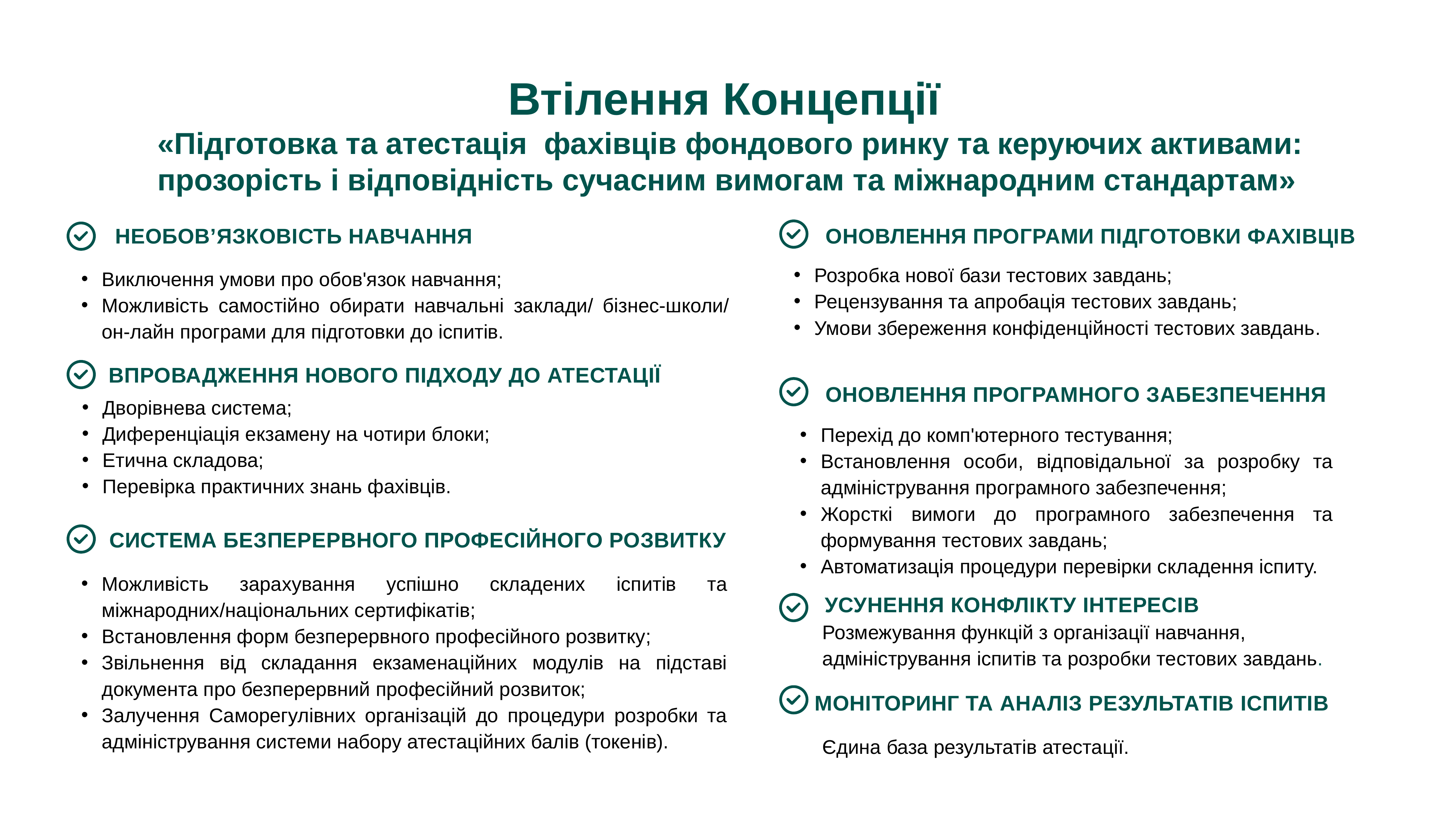

Втілення Концепції
«Підготовка та атестація  фахівців фондового ринку та керуючих активами:
 прозорість і відповідність сучасним вимогам та міжнародним стандартам»

Необов’язковість навчання
Оновлення програми підготовки фахівців
Розробка нової бази тестових завдань;
Рецензування та апробація тестових завдань;
Умови збереження конфіденційності тестових завдань.
Виключення умови про обов'язок навчання;
Можливість самостійно обирати навчальні заклади/ бізнес-школи/ он-лайн програми для підготовки до іспитів.

Впровадження нового підходу до атестації

Оновлення програмного забезпечення
Дворівнева система;
Диференціація екзамену на чотири блоки;
Етична складова;
Перевірка практичних знань фахівців.
Перехід до комп'ютерного тестування;
Встановлення особи, відповідальної за розробку та адміністрування програмного забезпечення;
Жорсткі вимоги до програмного забезпечення та формування тестових завдань;
Автоматизація процедури перевірки складення іспиту.

система безперервного професійного розвитку
Можливість зарахування успішно складених іспитів та міжнародних/національних сертифікатів;
Встановлення форм безперервного професійного розвитку;
Звільнення від складання екзаменаційних модулів на підставі документа про безперервний професійний розвиток;
Залучення Саморегулівних організацій до процедури розробки та адміністрування системи набору атестаційних балів (токенів).

Усунення конфлікту інтересів

Розмежування функцій з організації навчання, адміністрування іспитів та розробки тестових завдань.

моніторинг та аналіз результатів іспитів
Єдина база результатів атестації.